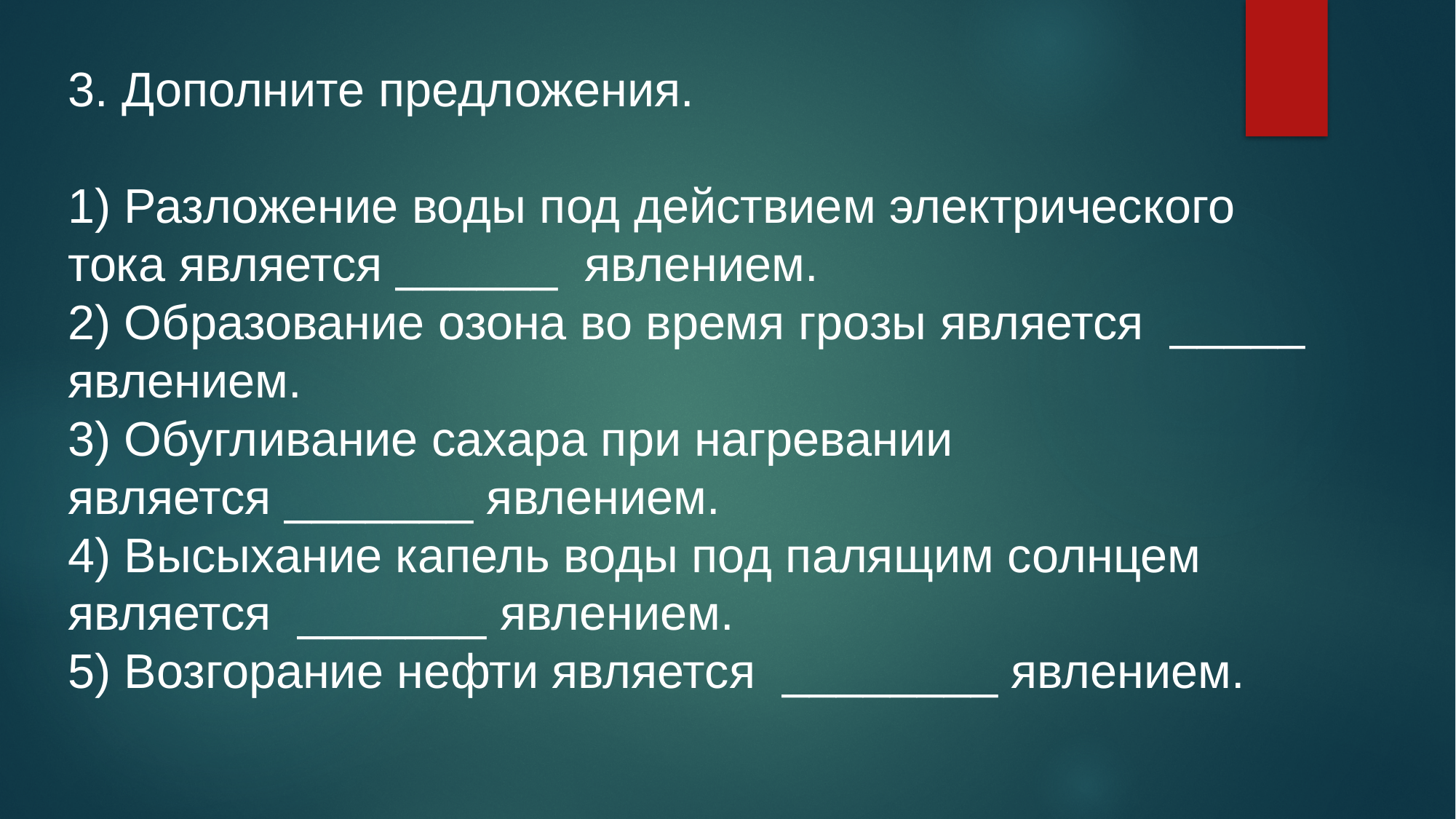

# 3. Дополните предложения. 1) Разложение воды под действием электрического тока является ______  явлением. 2) Образование озона во время грозы является  _____ явлением. 3) Обугливание сахара при нагревании является _______ явлением. 4) Высыхание капель воды под палящим солнцем является  _______ явлением. 5) Возгорание нефти является  ________ явлением.